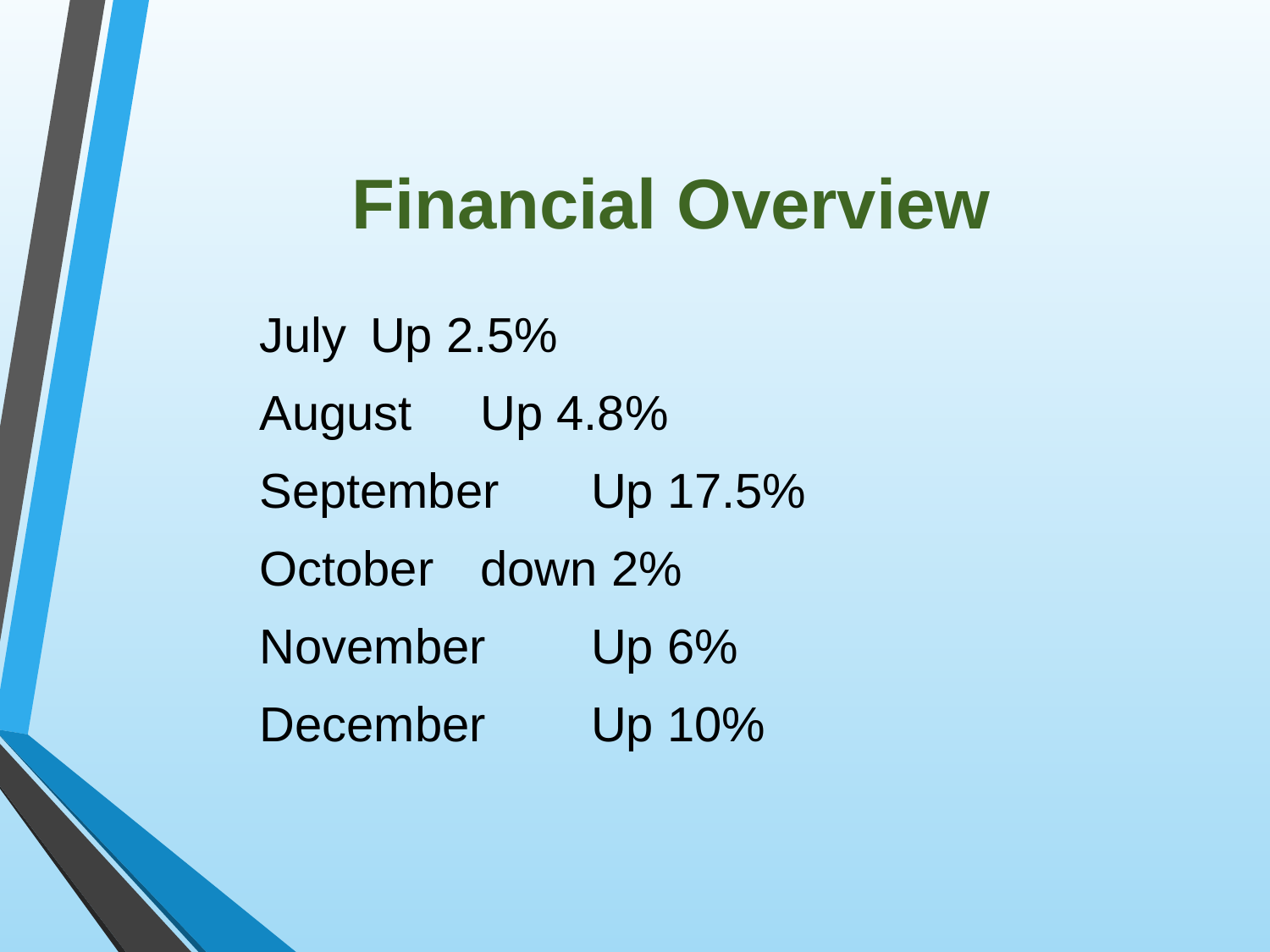

# Financial Overview
	July	Up 2.5%
	August	Up 4.8%
	September	Up 17.5%
	October	down 2%
	November	Up 6%
	December	Up 10%